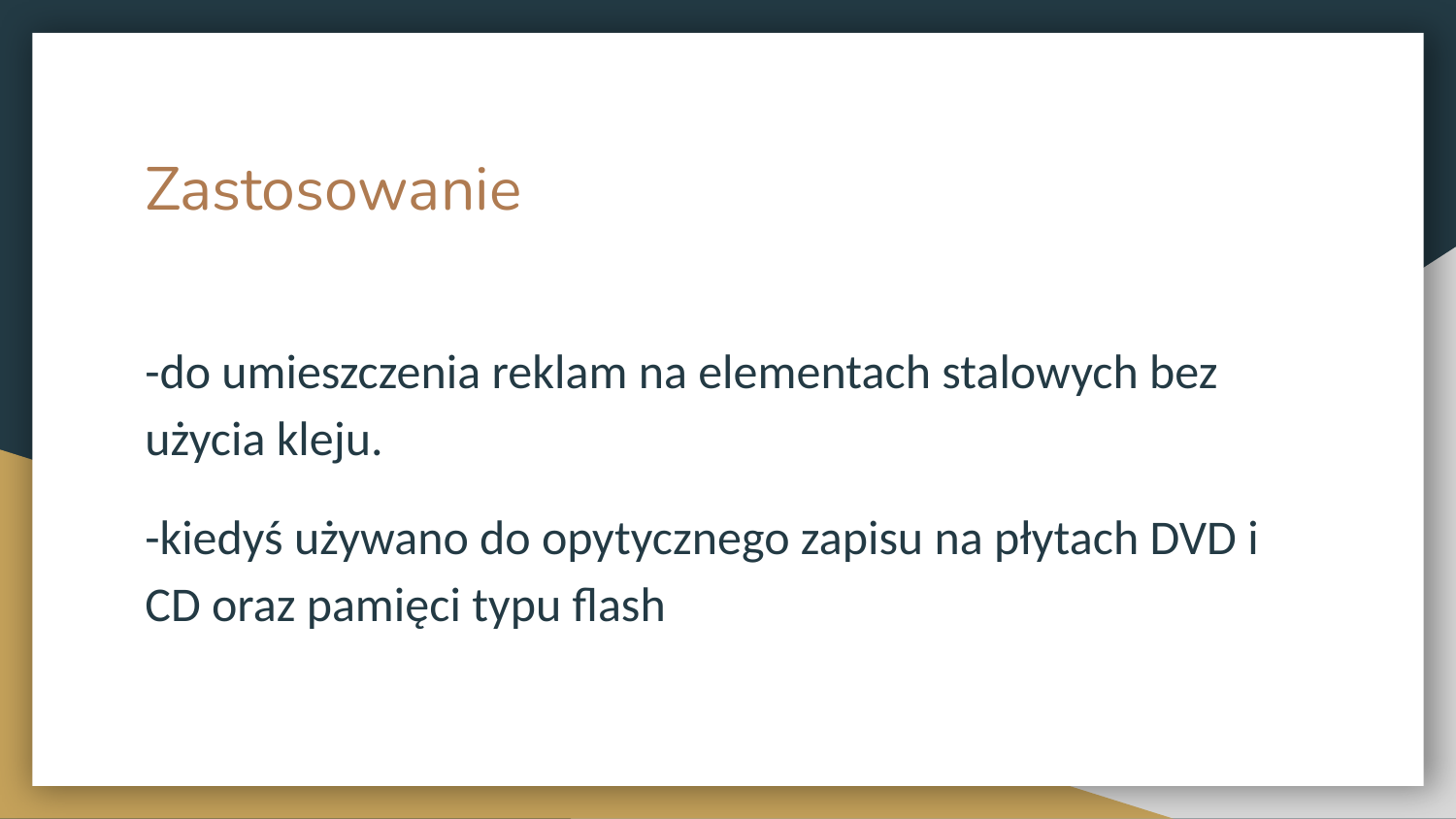

# Zastosowanie
-do umieszczenia reklam na elementach stalowych bez użycia kleju.
-kiedyś używano do opytycznego zapisu na płytach DVD i CD oraz pamięci typu flash